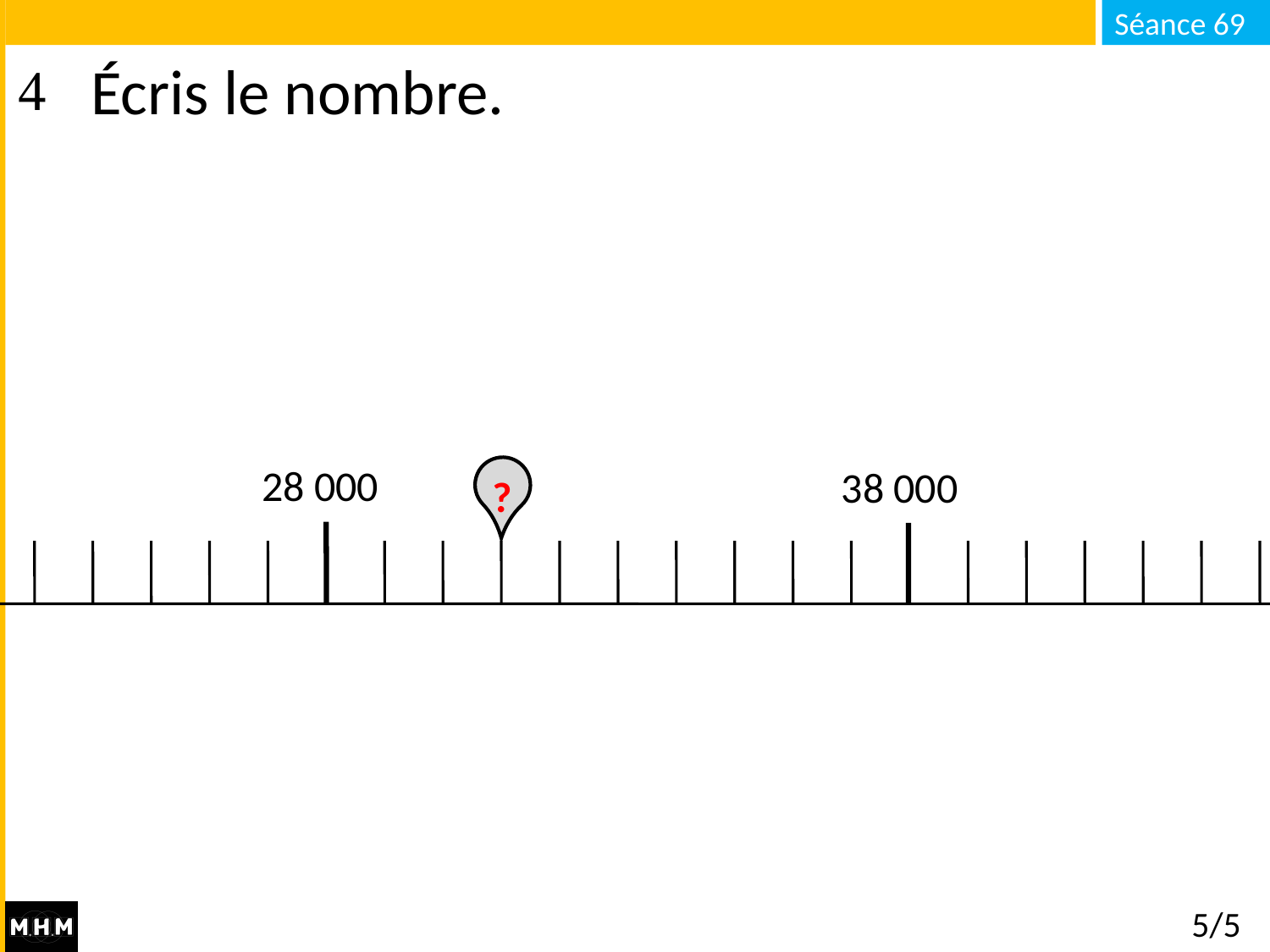

# Écris le nombre.
28 000
38 000

?
5/5